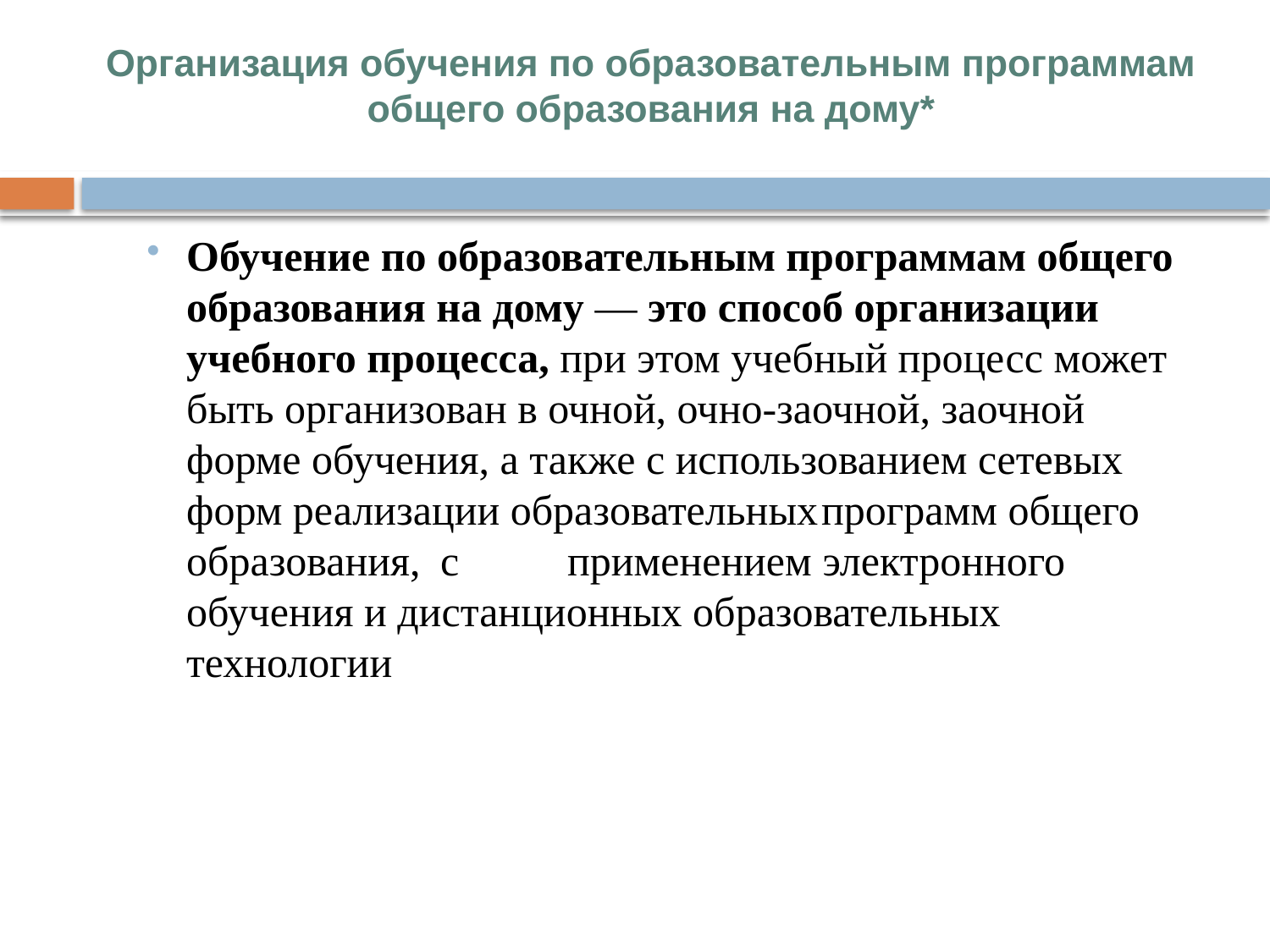

# Организация обучения по образовательным программам общего образования на дому*
Обучение по образовательным программам общего образования на дому — это способ организации учебного процесса, при этом учебный процесс может быть организован в очной, очно-заочной, заочной форме обучения, а также с использованием сетевых форм реализации образовательных	программ общего образования,	с	применением электронного обучения и дистанционных образовательных технологии